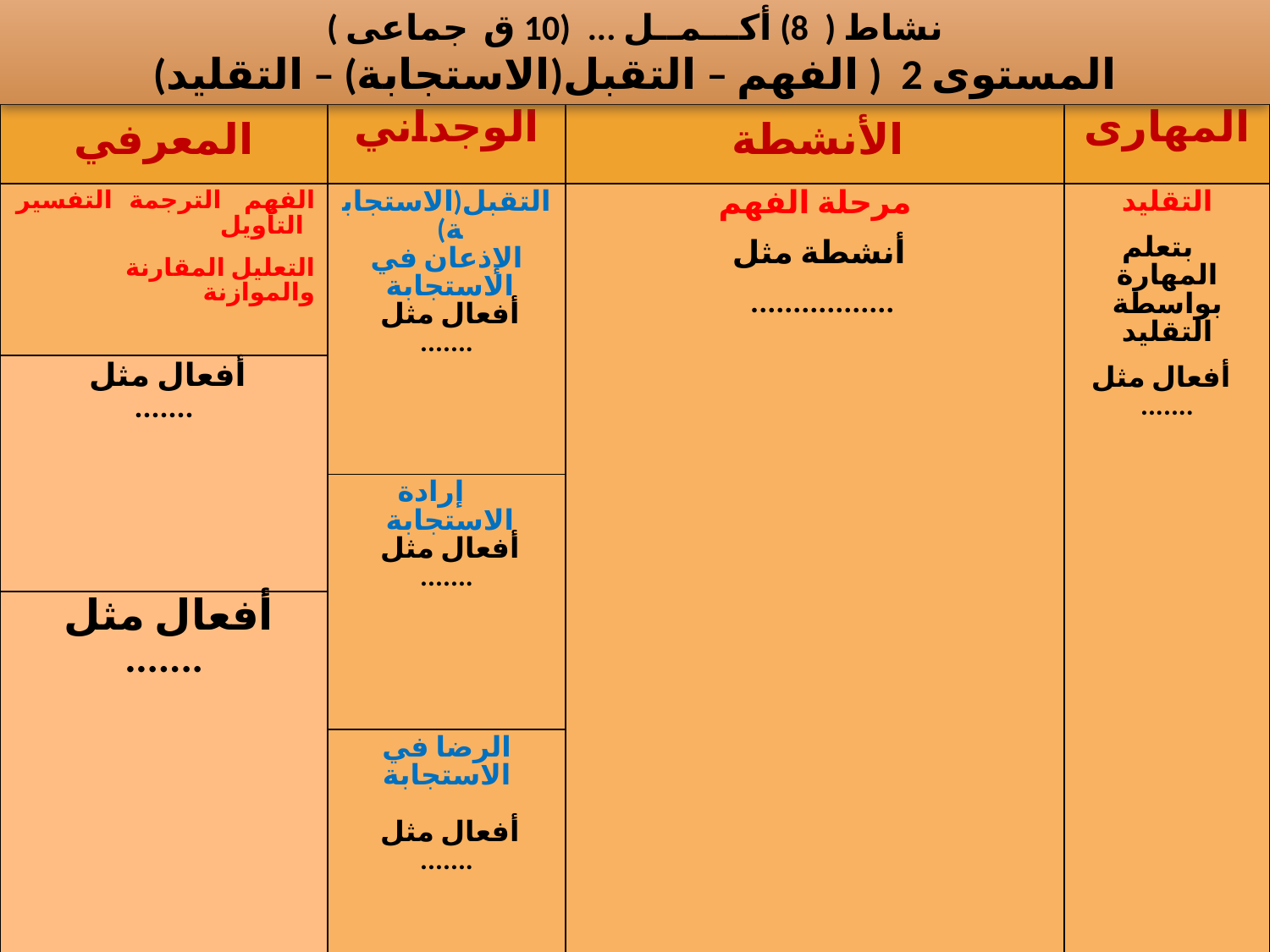

نشاط (  8) أكـــمــل ...  (10 ق  جماعى )
المستوى 2  ( الفهم – التقبل(الاستجابة) – التقليد)
| المعرفي | الوجداني | الأنشطة | المهارى |
| --- | --- | --- | --- |
| الفهم   الترجمة التفسير  التأويل التعليل المقارنة والموازنة | التقبل(الاستجابة) الإذعان في الاستجابة أفعال مثل ....... | مرحلة الفهم أنشطة مثل ................. | التقليد   بتعلم المهارة بواسطة التقليد   أفعال مثل ....... |
| أفعال مثل ....... |  |  |  |
|  | إرادة الاستجابة أفعال مثل ....... |  |  |
| أفعال مثل ....... |  |  |  |
|  | الرضا في الاستجابة   أفعال مثل ....... |  |  |